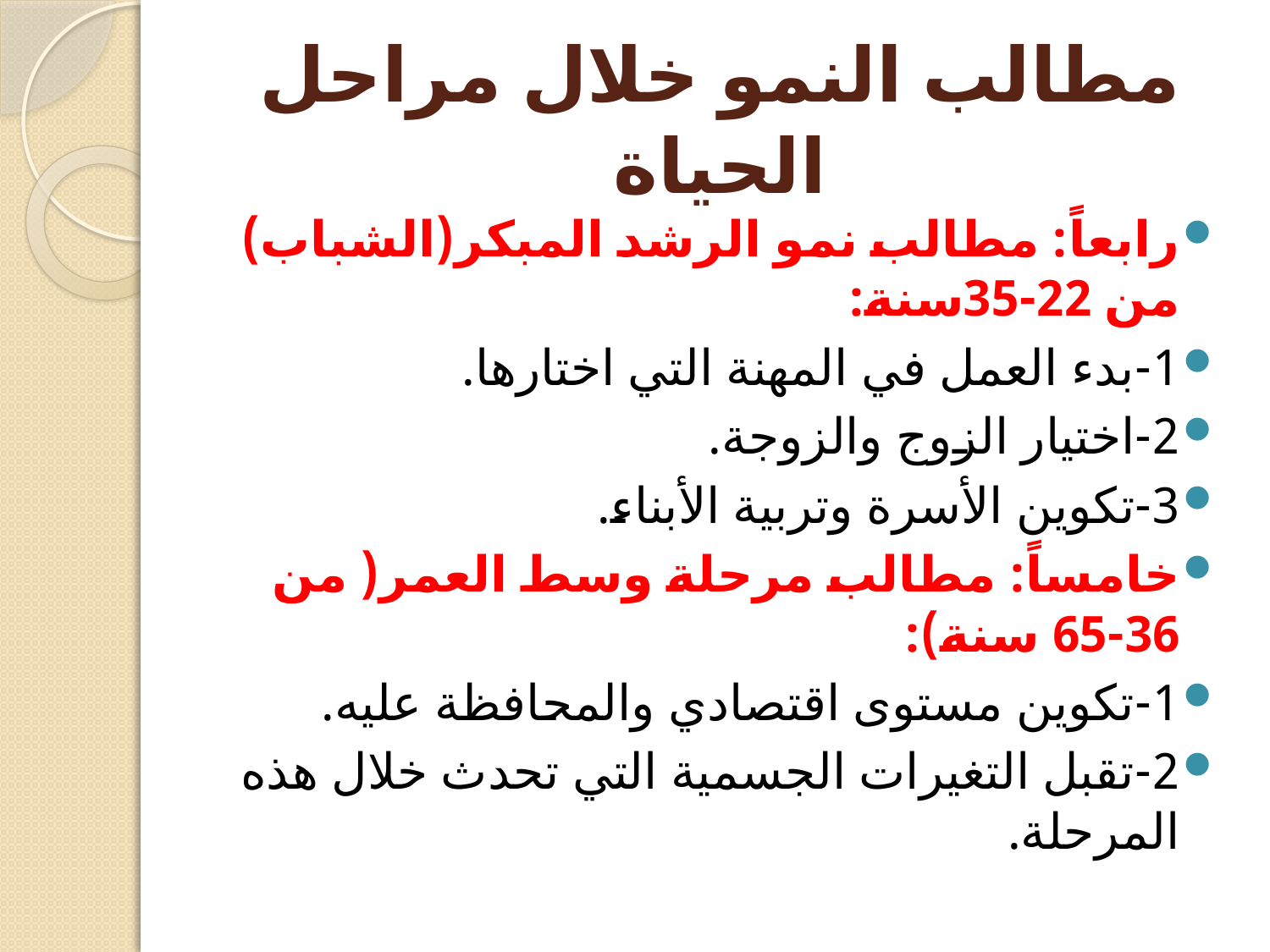

# مطالب النمو خلال مراحل الحياة
رابعاً: مطالب نمو الرشد المبكر(الشباب) من 22-35سنة:
1-بدء العمل في المهنة التي اختارها.
2-اختيار الزوج والزوجة.
3-تكوين الأسرة وتربية الأبناء.
خامساً: مطالب مرحلة وسط العمر( من 36-65 سنة):
1-تكوين مستوى اقتصادي والمحافظة عليه.
2-تقبل التغيرات الجسمية التي تحدث خلال هذه المرحلة.